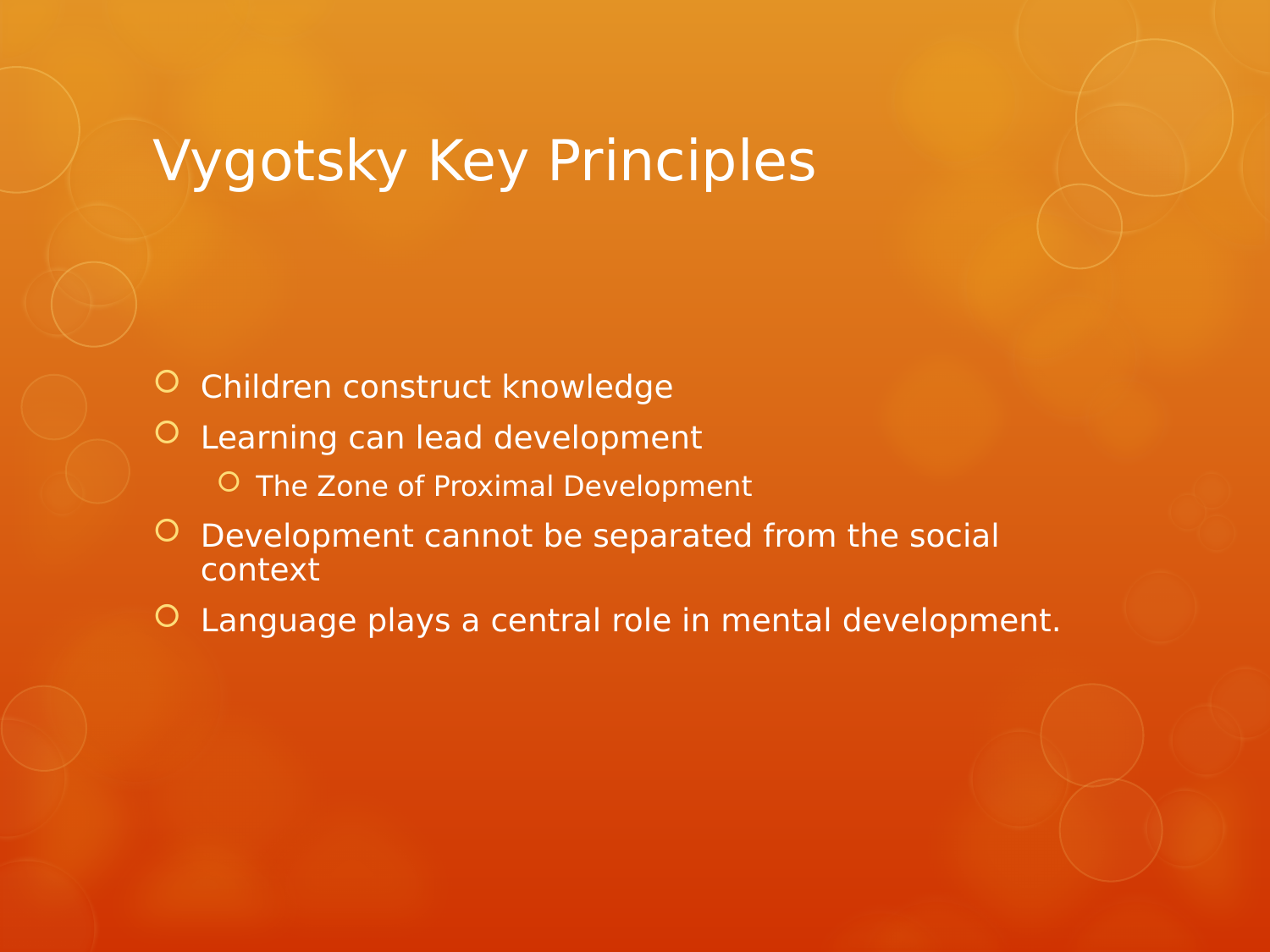

# Vygotsky Key Principles
Children construct knowledge
Learning can lead development
The Zone of Proximal Development
Development cannot be separated from the social context
Language plays a central role in mental development.